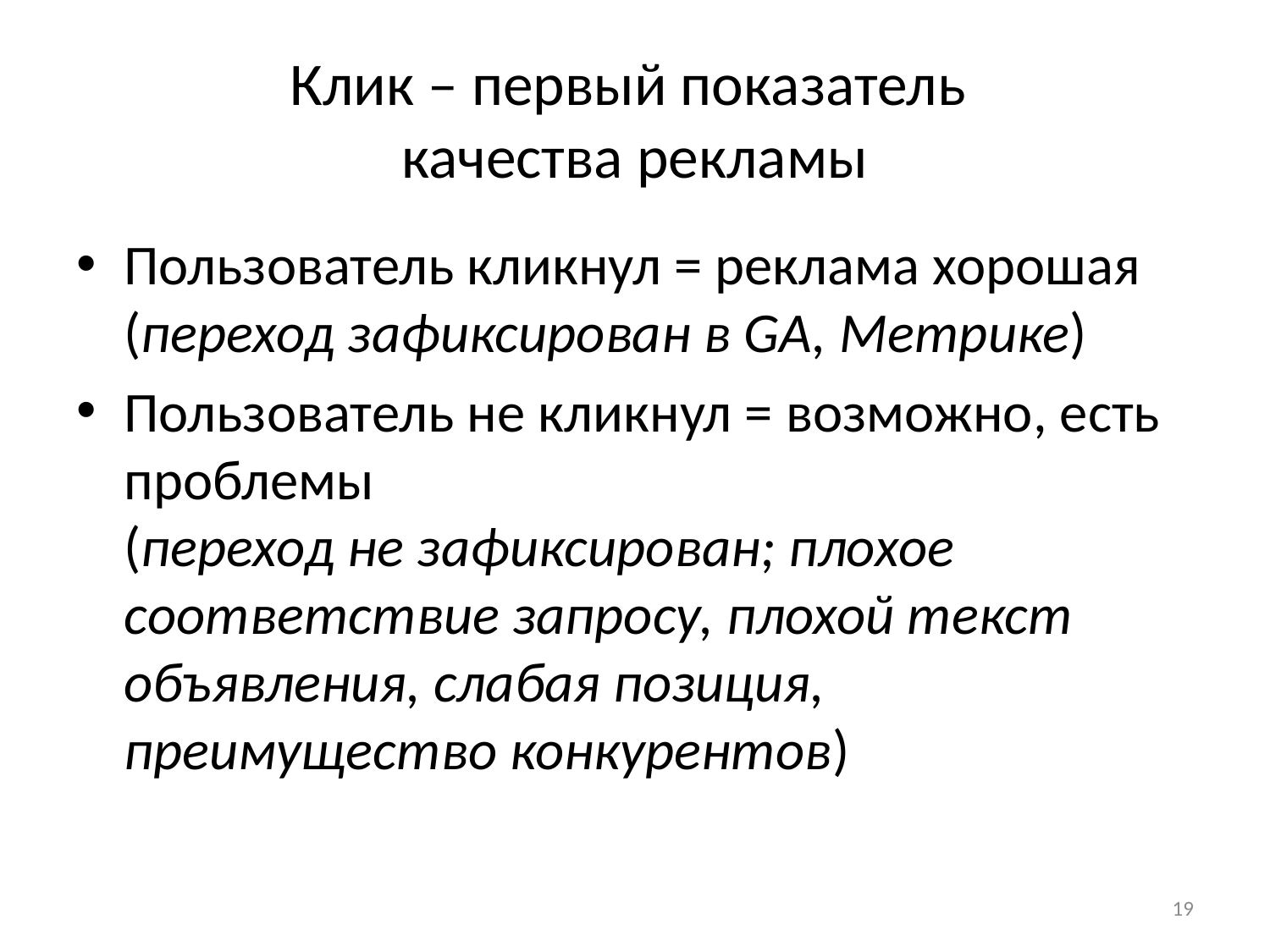

# Клик – первый показатель качества рекламы
Пользователь кликнул = реклама хорошая (переход зафиксирован в GA, Метрике)
Пользователь не кликнул = возможно, есть проблемы
(переход не зафиксирован; плохое соответствие запросу, плохой текст объявления, слабая позиция, преимущество конкурентов)
19